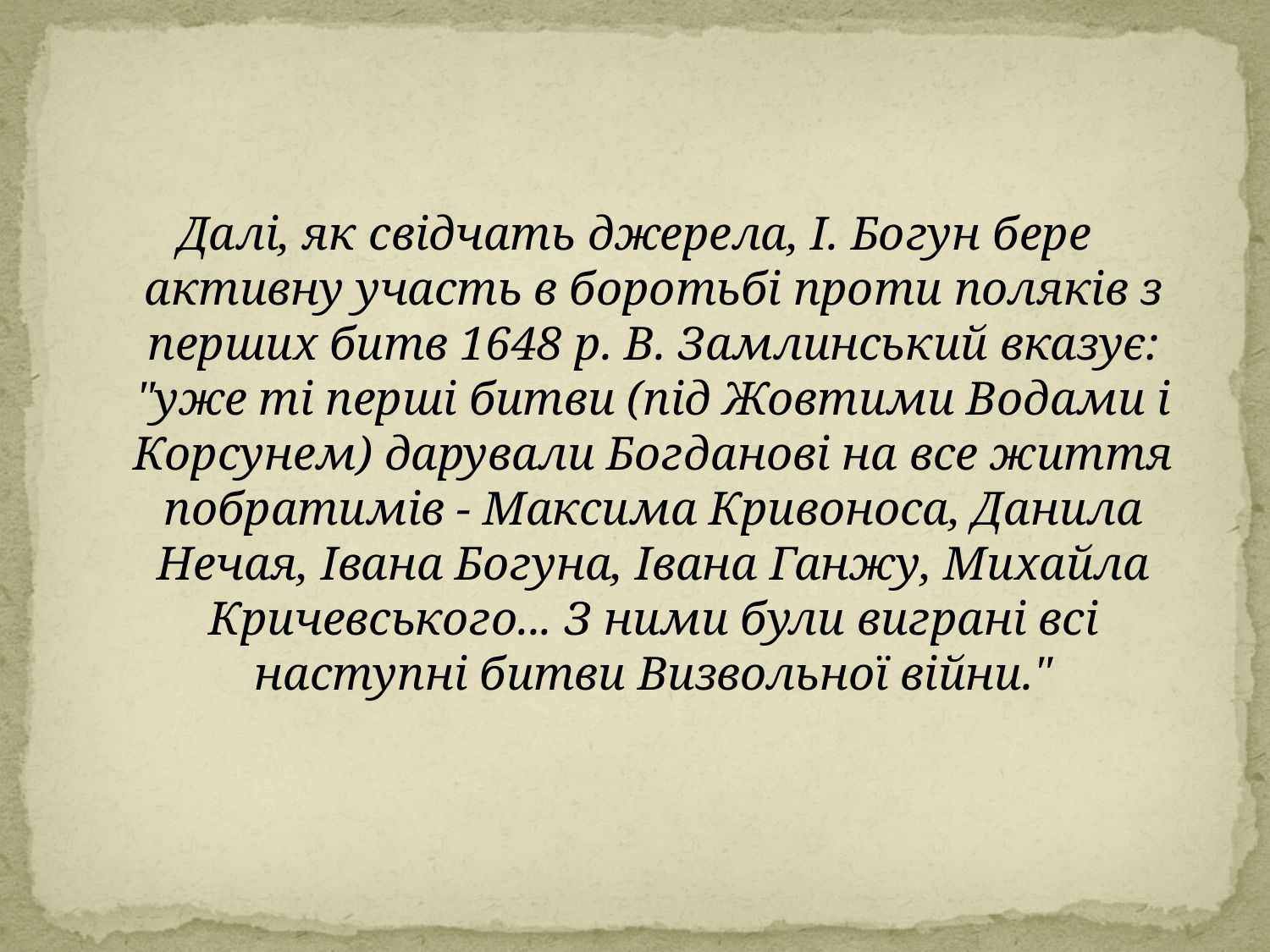

Далі, як свідчать джерела, І. Богун бере активну участь в боротьбі проти поляків з перших битв 1648 р. В. Замлинський вказує: "уже ті перші битви (під Жовтими Водами і Корсунем) дарували Богданові на все життя побратимів - Максима Кривоноса, Данила Нечая, Івана Богуна, Івана Ганжу, Михайла Кричевського... З ними були виграні всі наступні битви Визвольної війни."